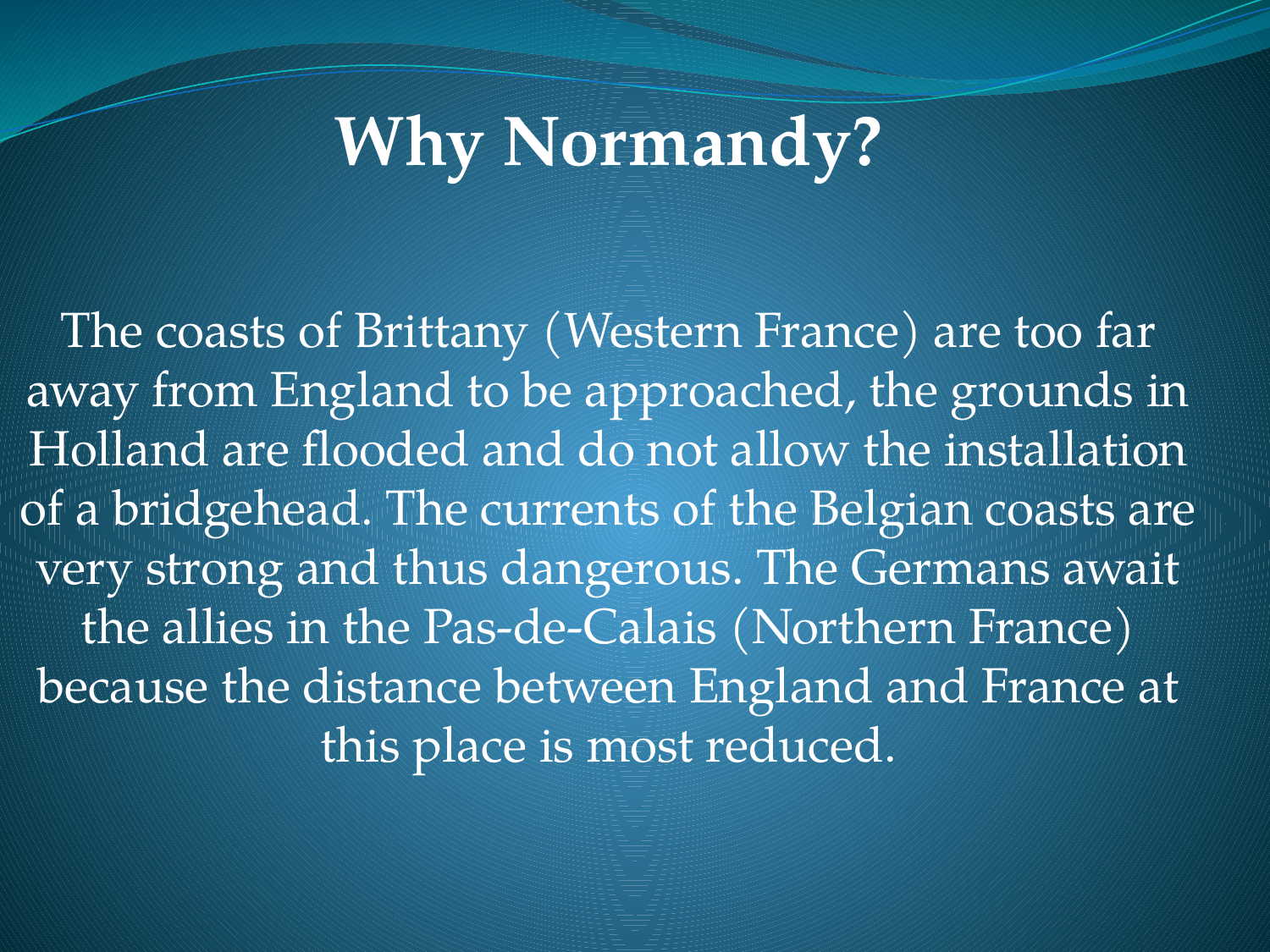

Why Normandy?

The coasts of Brittany (Western France) are too far away from England to be approached, the grounds in Holland are flooded and do not allow the installation of a bridgehead. The currents of the Belgian coasts are very strong and thus dangerous. The Germans await the allies in the Pas-de-Calais (Northern France) because the distance between England and France at this place is most reduced.